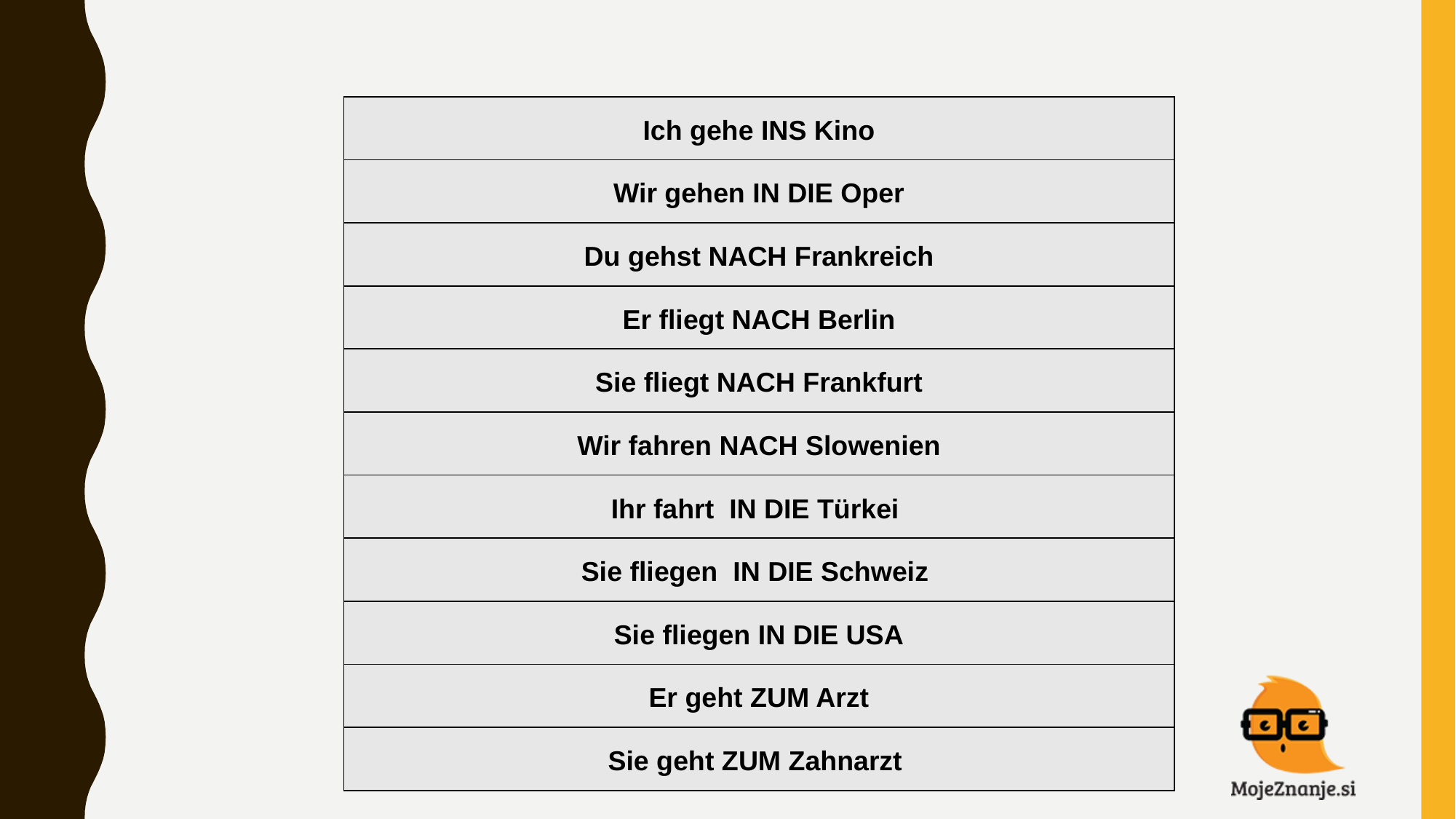

#
| Ich gehe INS Kino |
| --- |
| Wir gehen IN DIE Oper |
| Du gehst NACH Frankreich |
| Er fliegt NACH Berlin |
| Sie fliegt NACH Frankfurt |
| Wir fahren NACH Slowenien |
| Ihr fahrt IN DIE Türkei |
| Sie fliegen IN DIE Schweiz |
| Sie fliegen IN DIE USA |
| Er geht ZUM Arzt |
| Sie geht ZUM Zahnarzt |